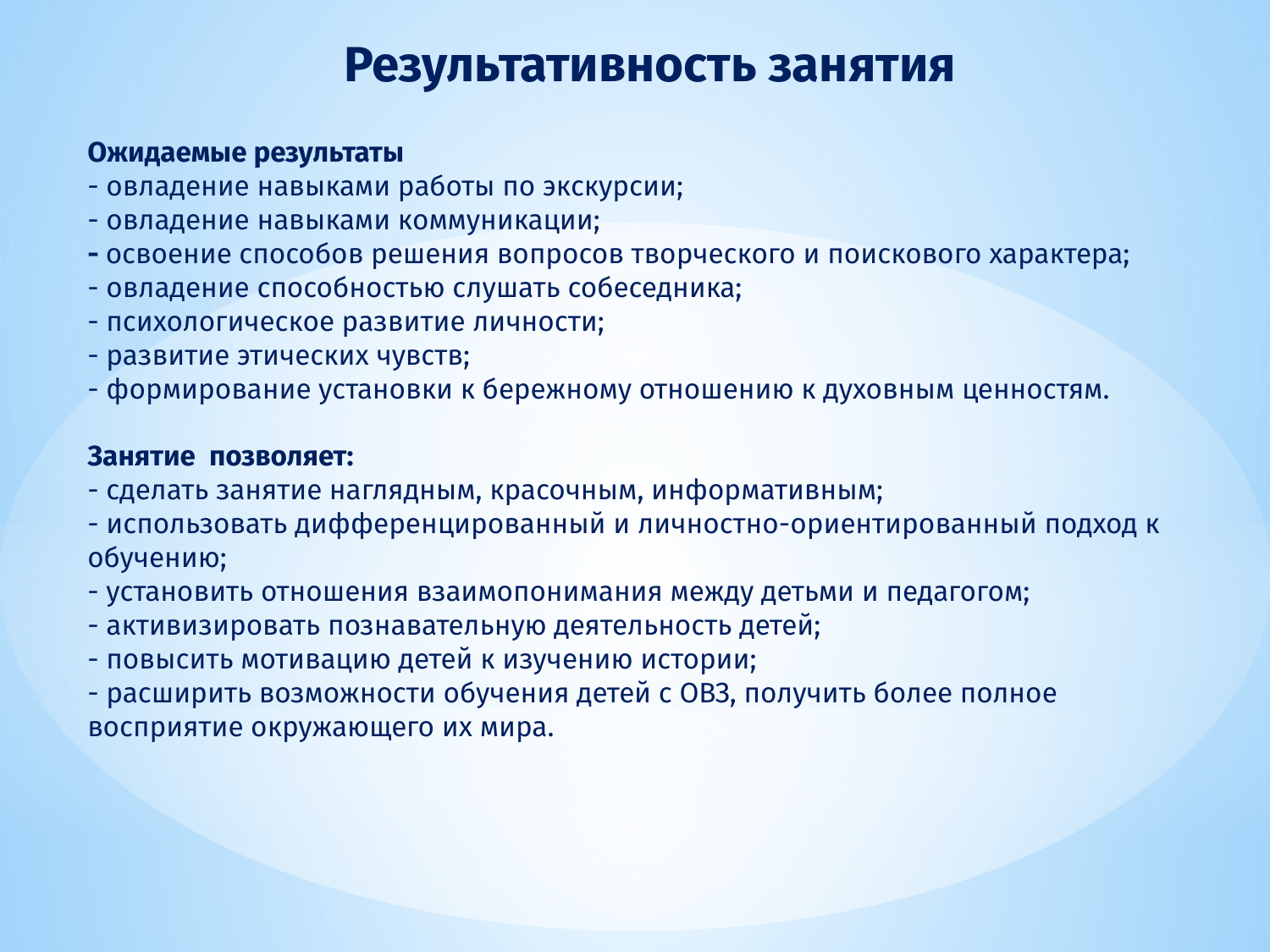

Результативность занятия

Ожидаемые результаты
- овладение навыками работы по экскурсии;
- овладение навыками коммуникации;
- освоение способов решения вопросов творческого и поискового характера;
- овладение способностью слушать собеседника;
- психологическое развитие личности;
- развитие этических чувств;
- формирование установки к бережному отношению к духовным ценностям.

Занятие  позволяет:
- сделать занятие наглядным, красочным, информативным;
- использовать дифференцированный и личностно-ориентированный подход к обучению;
- установить отношения взаимопонимания между детьми и педагогом;
- активизировать познавательную деятельность детей;
- повысить мотивацию детей к изучению истории;
- расширить возможности обучения детей с ОВЗ, получить более полное восприятие окружающего их мира.